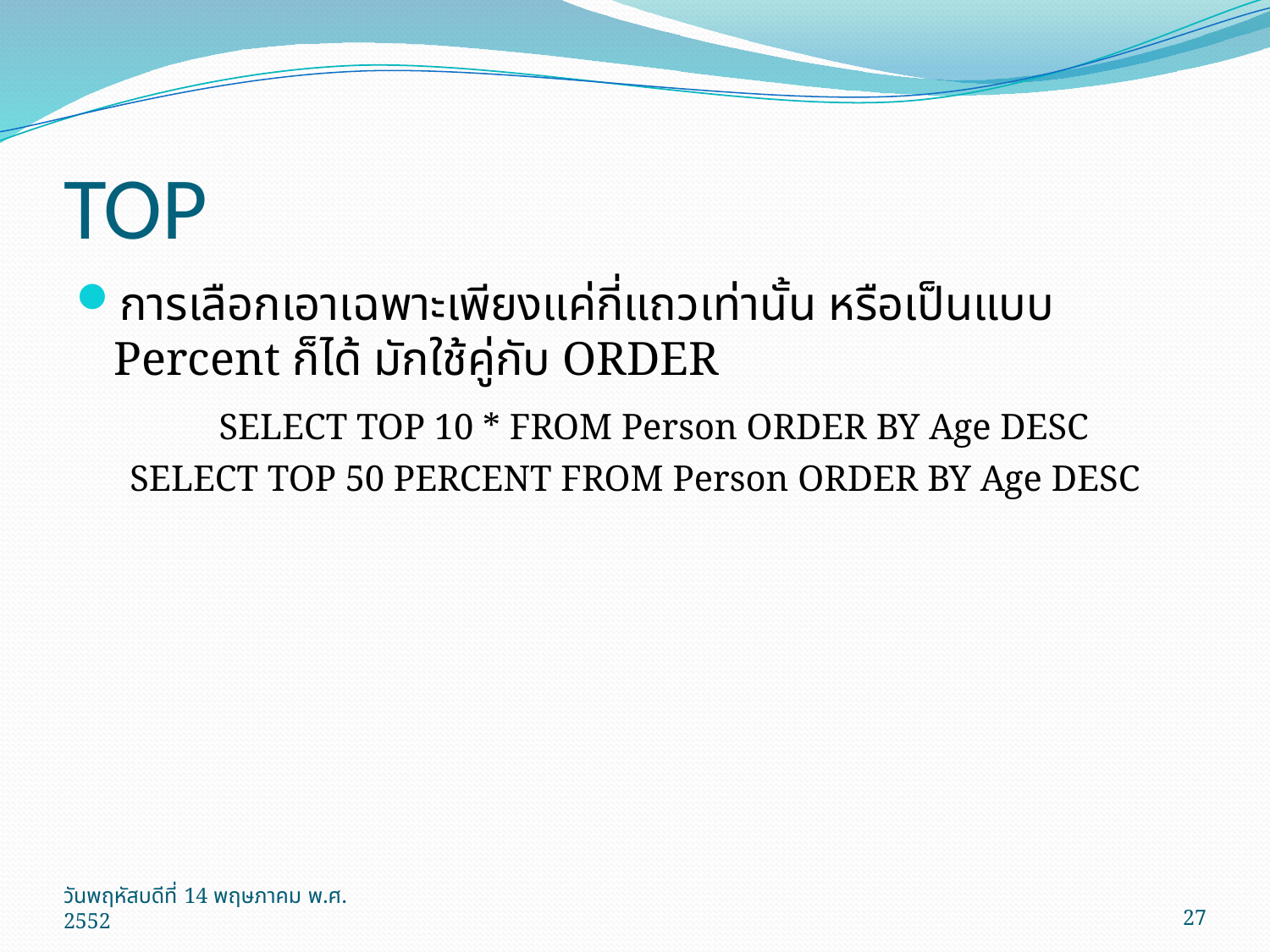

# TOP
การเลือกเอาเฉพาะเพียงแค่กี่แถวเท่านั้น หรือเป็นแบบ Percent ก็ได้ มักใช้คู่กับ ORDER
	SELECT TOP 10 * FROM Person ORDER BY Age DESC
SELECT TOP 50 PERCENT FROM Person ORDER BY Age DESC
วันพฤหัสบดีที่ 14 พฤษภาคม พ.ศ. 2552
27